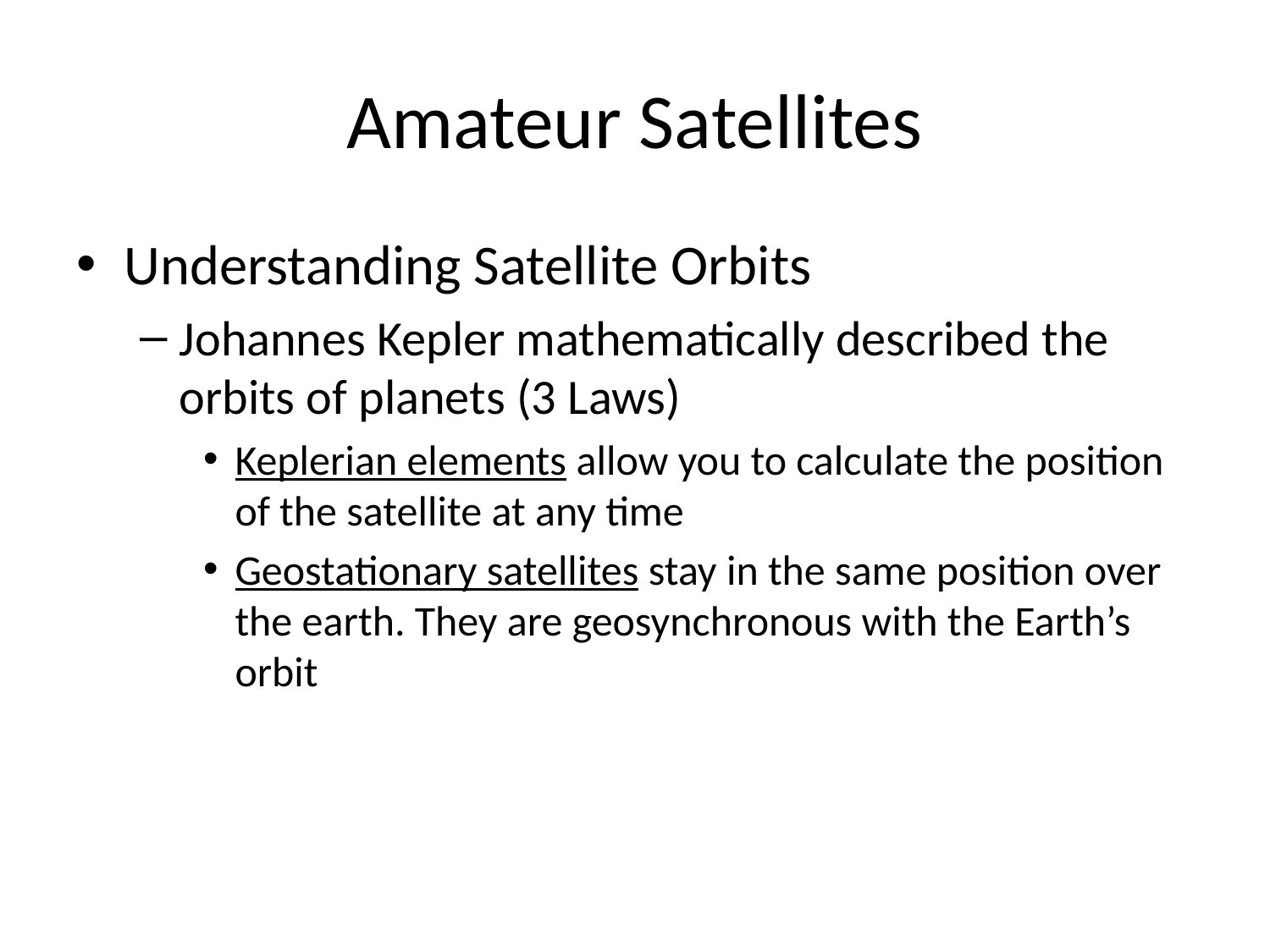

# Amateur Satellites
Understanding Satellite Orbits
Johannes Kepler mathematically described the orbits of planets (3 Laws)
Keplerian elements allow you to calculate the position of the satellite at any time
Geostationary satellites stay in the same position over the earth. They are geosynchronous with the Earth’s orbit